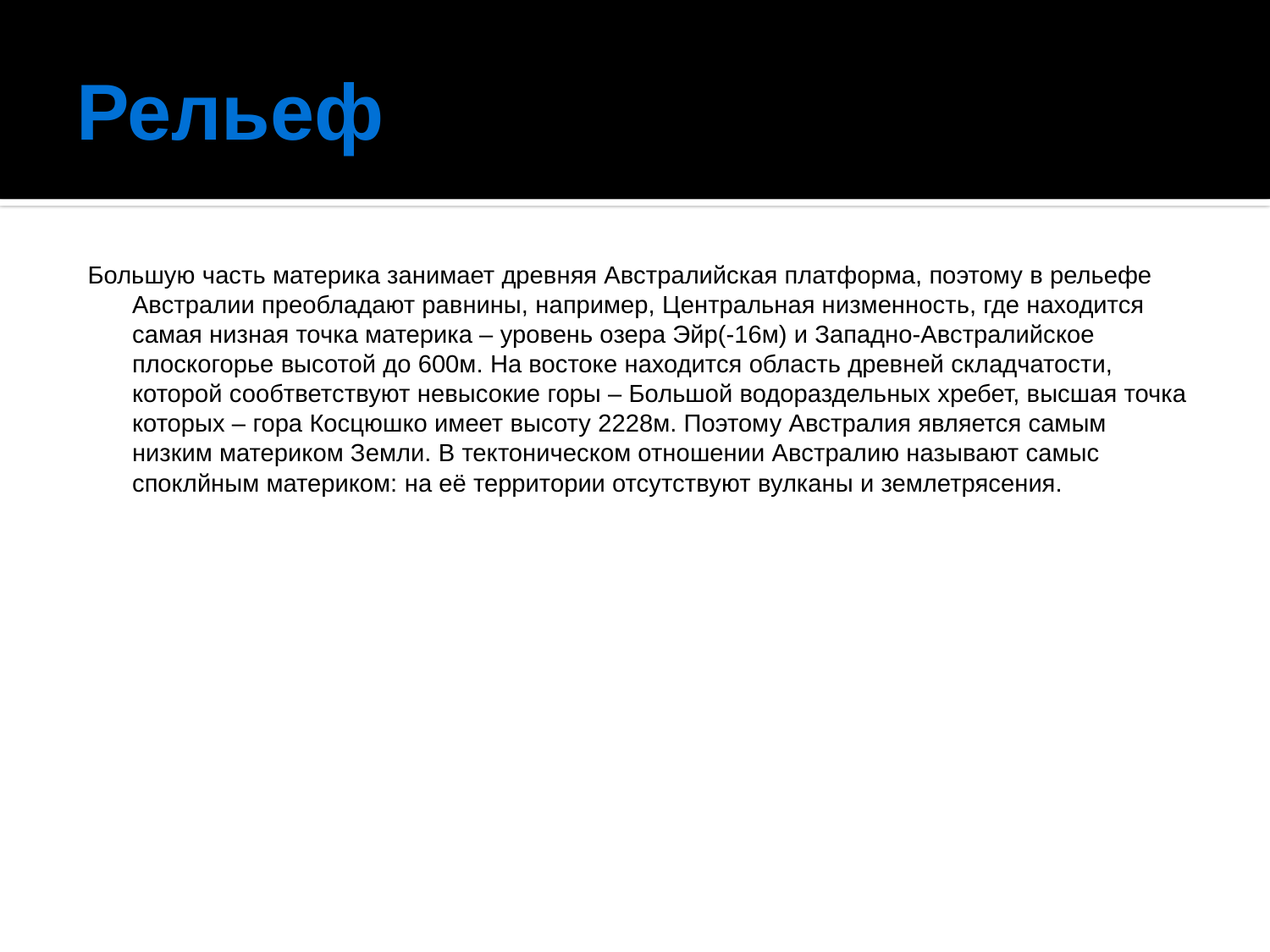

# Рельеф
Большую часть материка занимает древняя Австралийская платформа, поэтому в рельефе Австралии преобладают равнины, например, Центральная низменность, где находится самая низная точка материка – уровень озера Эйр(-16м) и Западно-Австралийское плоскогорье высотой до 600м. На востоке находится область древней складчатости, которой сообтветствуют невысокие горы – Большой водораздельных хребет, высшая точка которых – гора Косцюшко имеет высоту 2228м. Поэтому Австралия является самым низким материком Земли. В тектоническом отношении Австралию называют самыс споклйным материком: на её территории отсутствуют вулканы и землетрясения.